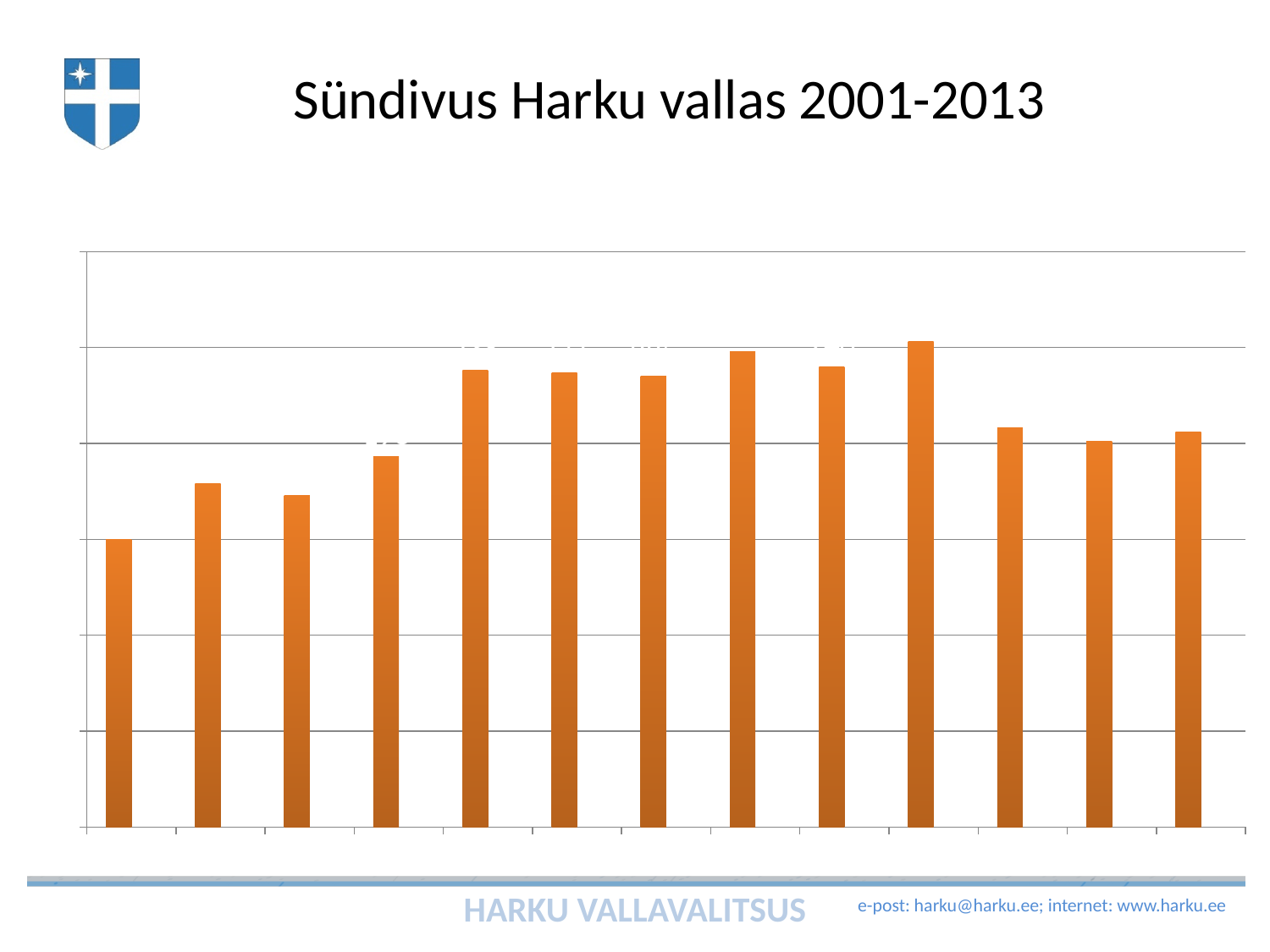

# Sündivus Harku vallas 2001-2013

### Chart

| Category | Sündivus Harku vallas | prognoos |
|---|---|---|
| 2001 | 150.0 | None |
| 2002 | 179.0 | None |
| 2003 | 173.0 | None |
| 2004 | 193.0 | None |
| 2005 | 238.0 | None |
| 2006 | 237.0 | None |
| 2007 | 235.0 | None |
| 2008 | 248.0 | None |
| 2009 | 240.0 | None |
| 2010 | 253.0 | None |
| 2011 | 208.0 | None |
| 2012 | 201.0 | None |
| 2013 | 206.0 | None |
HARKU VALLAVALITSUS